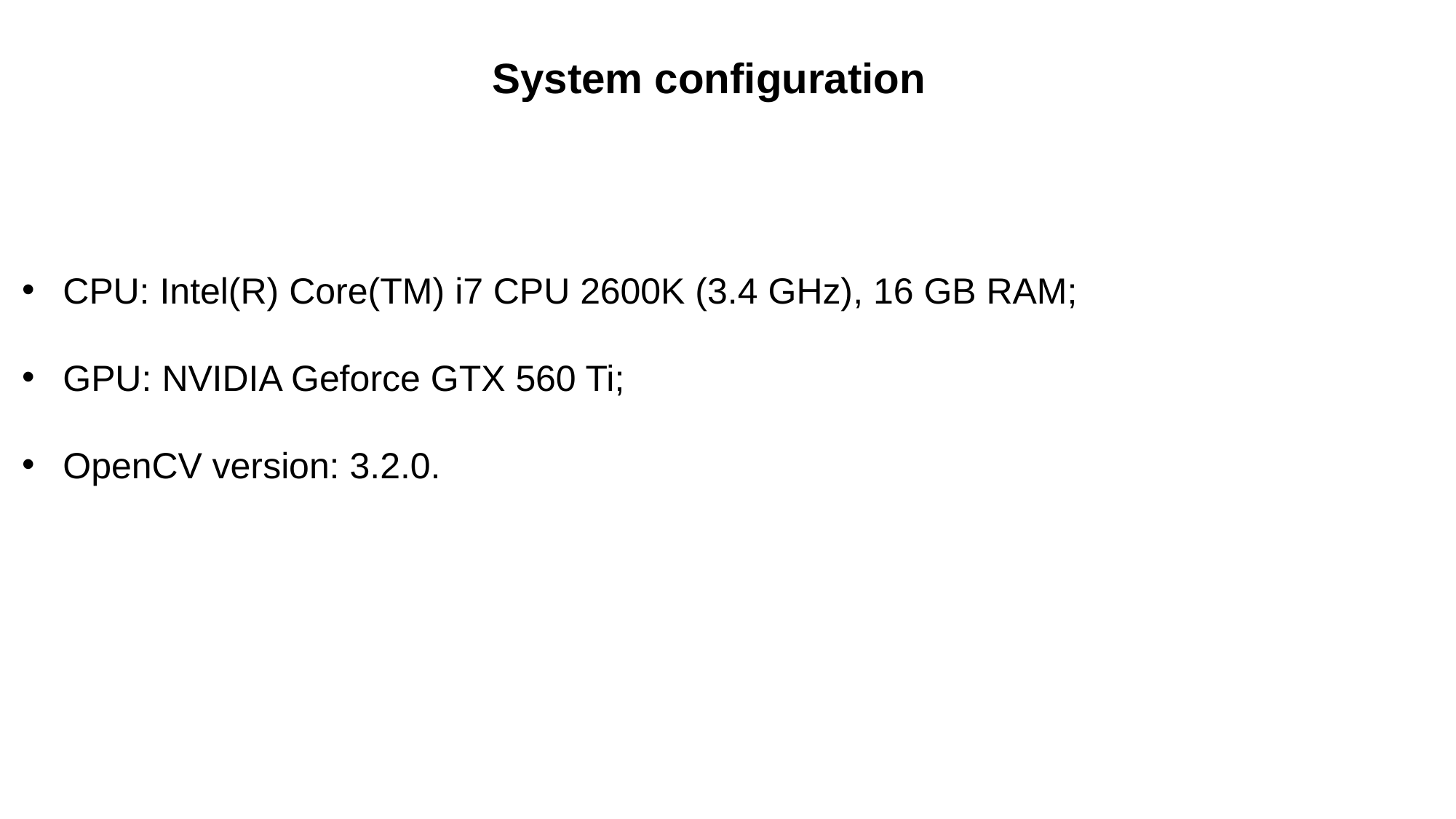

System configuration
CPU: Intel(R) Core(TM) i7 CPU 2600K (3.4 GHz), 16 GB RAM;

GPU: NVIDIA Geforce GTX 560 Ti;

OpenCV version: 3.2.0.